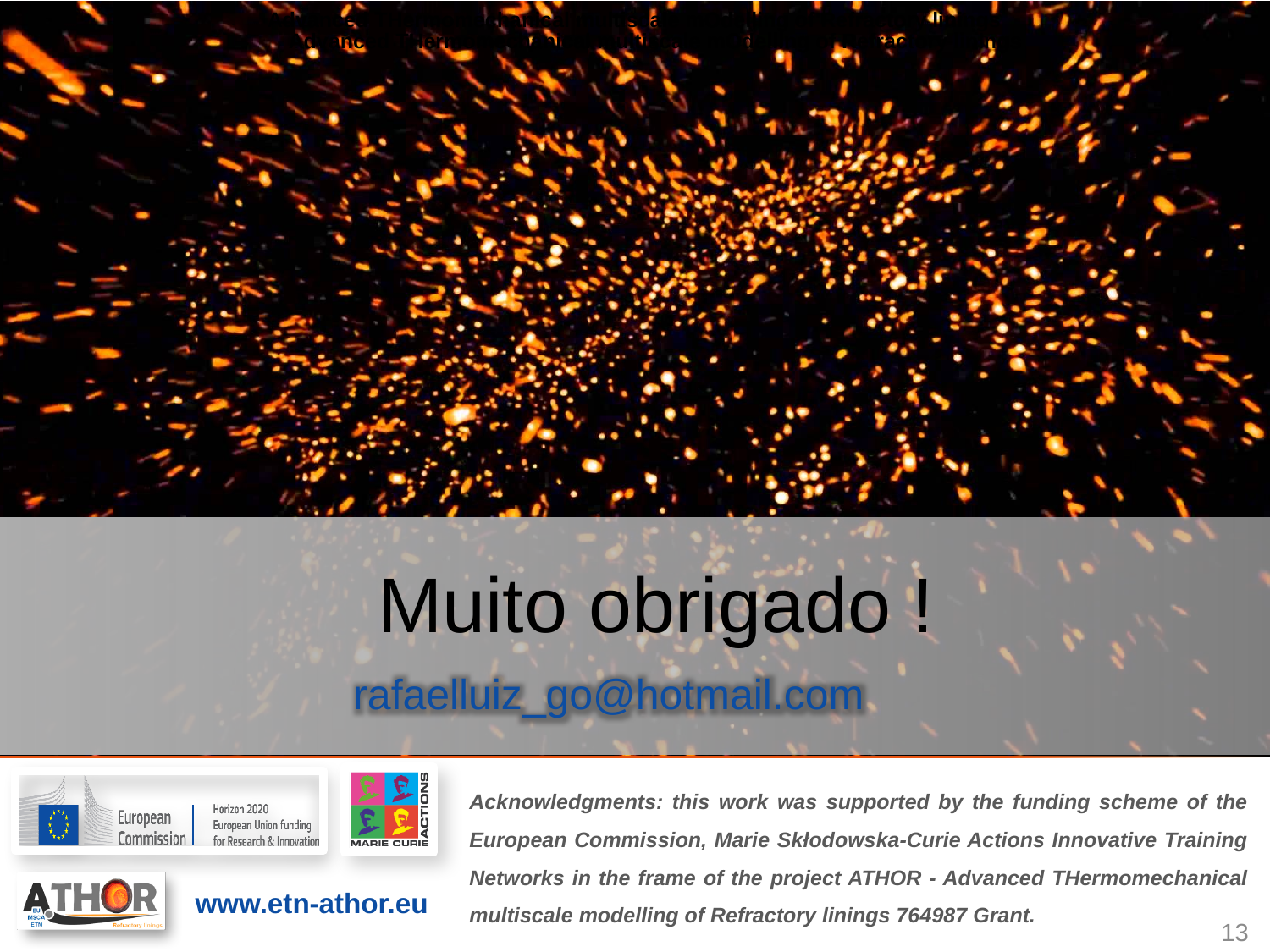

Muito obrigado !
rafaelluiz_go@hotmail.com
Acknowledgments: this work was supported by the funding scheme of the European Commission, Marie Skłodowska-Curie Actions Innovative Training Networks in the frame of the project ATHOR - Advanced THermomechanical multiscale modelling of Refractory linings 764987 Grant.
www.etn-athor.eu
13